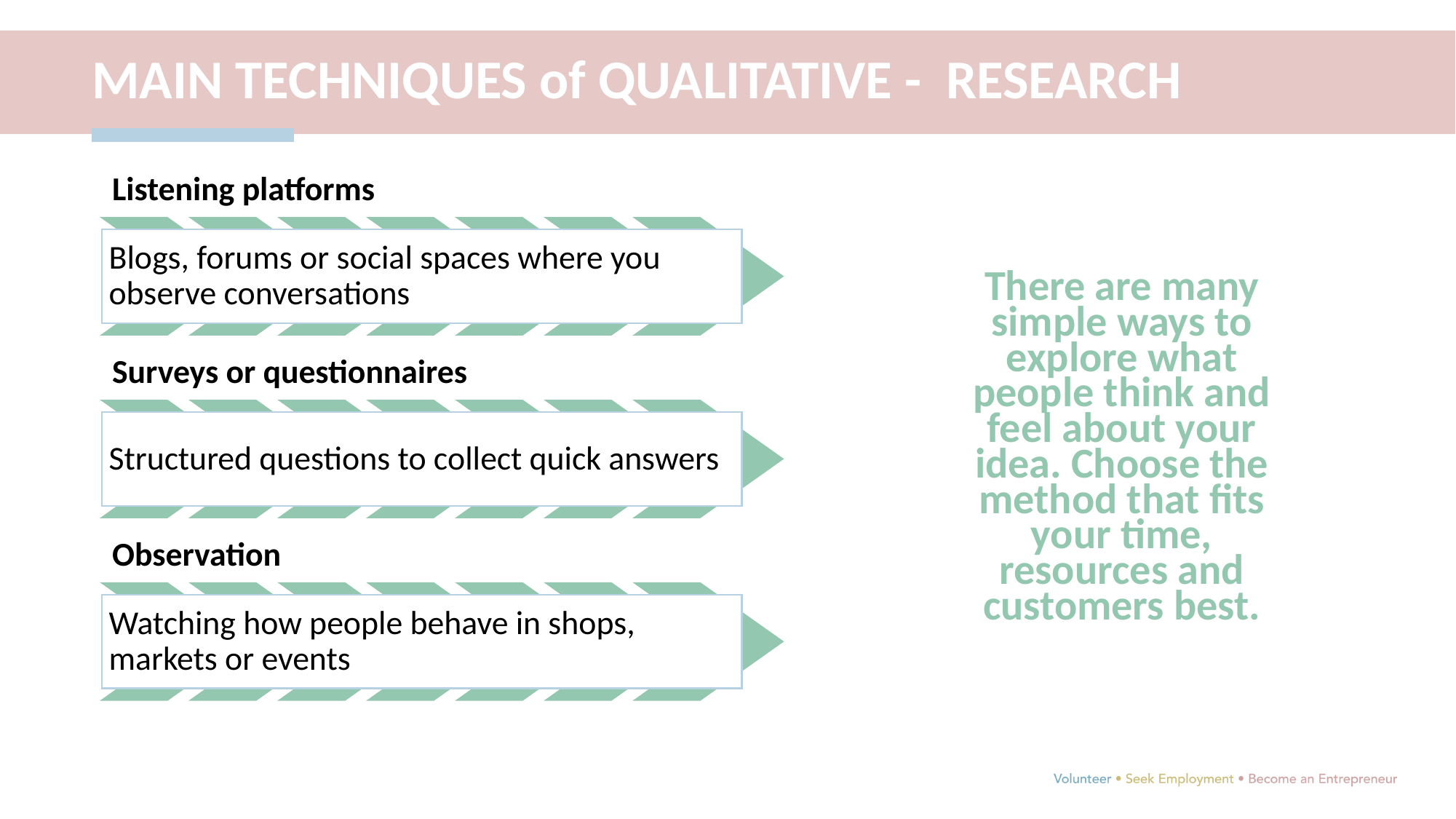

MAIN TECHNIQUES of QUALITATIVE -  RESEARCH

Listening platforms
Blogs, forums or social spaces where you observe conversations
Surveys or questionnaires
Structured questions to collect quick answers
Observation
Watching how people behave in shops, markets or events
There are many simple ways to explore what people think and feel about your idea. Choose the method that fits your time, resources and customers best.